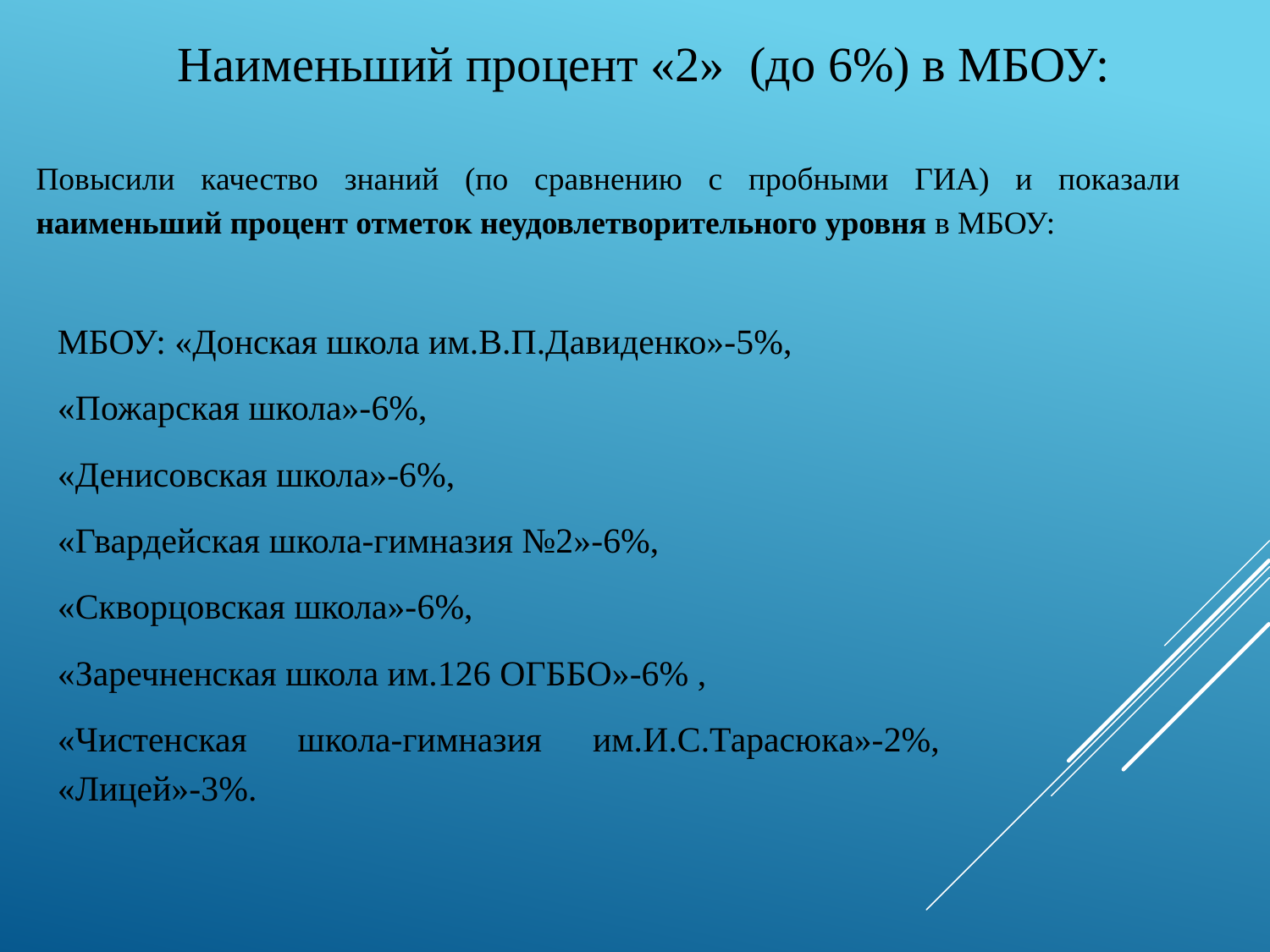

Наименьший процент «2»  (до 6%) в МБОУ:

Повысили качество знаний (по сравнению с пробными ГИА) и показали наименьший процент отметок неудовлетворительного уровня в МБОУ:

МБОУ: «Донская школа им.В.П.Давиденко»-5%,
«Пожарская школа»-6%,
«Денисовская школа»-6%,
«Гвардейская школа-гимназия №2»-6%,
«Скворцовская школа»-6%,
«Заречненская школа им.126 ОГББО»-6% ,
«Чистенская школа-гимназия им.И.С.Тарасюка»-2%, «Лицей»-3%.